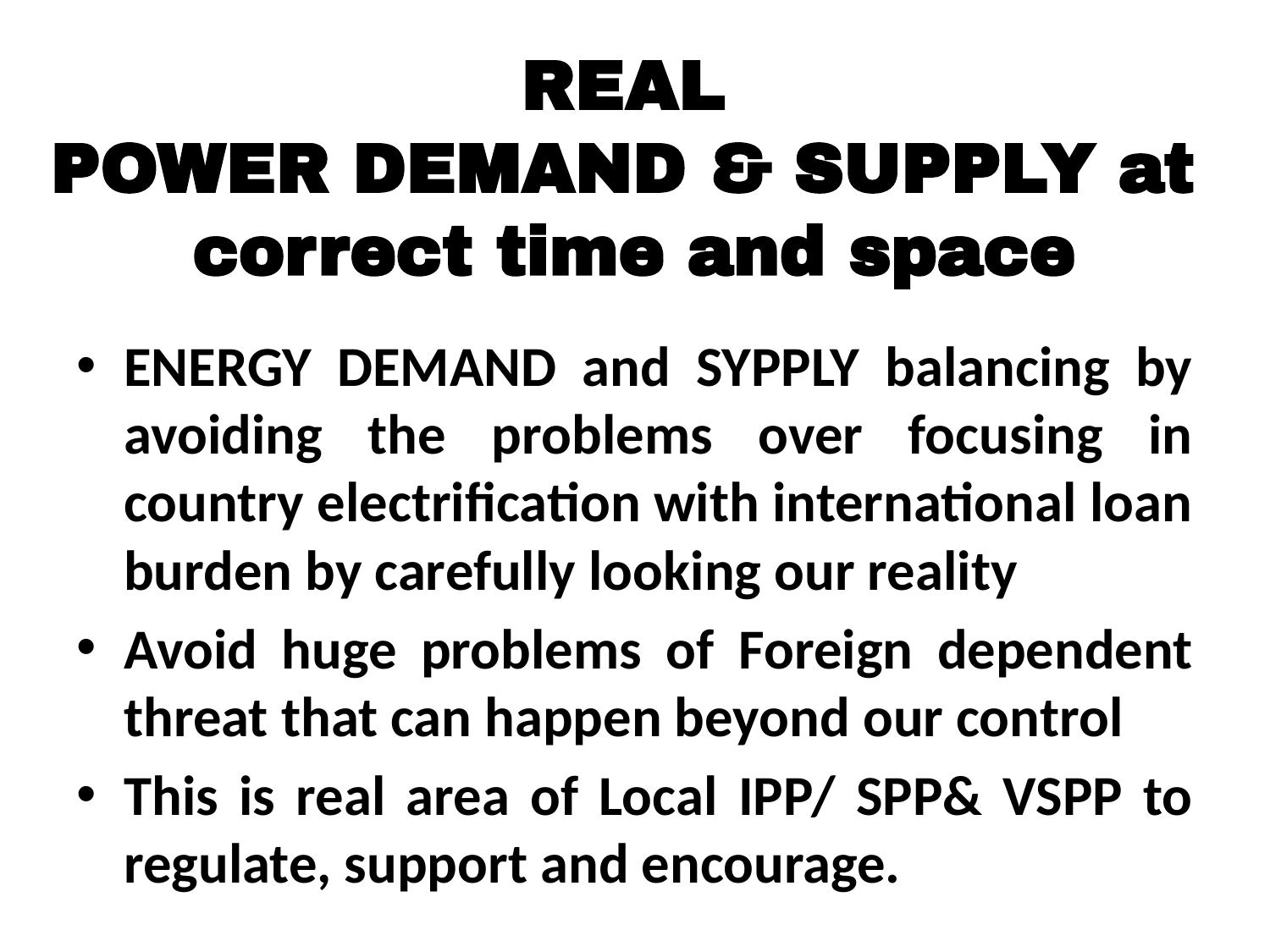

# REAL POWER DEMAND & SUPPLY at correct time and space
ENERGY DEMAND and SYPPLY balancing by avoiding the problems over focusing in country electrification with international loan burden by carefully looking our reality
Avoid huge problems of Foreign dependent threat that can happen beyond our control
This is real area of Local IPP/ SPP& VSPP to regulate, support and encourage.